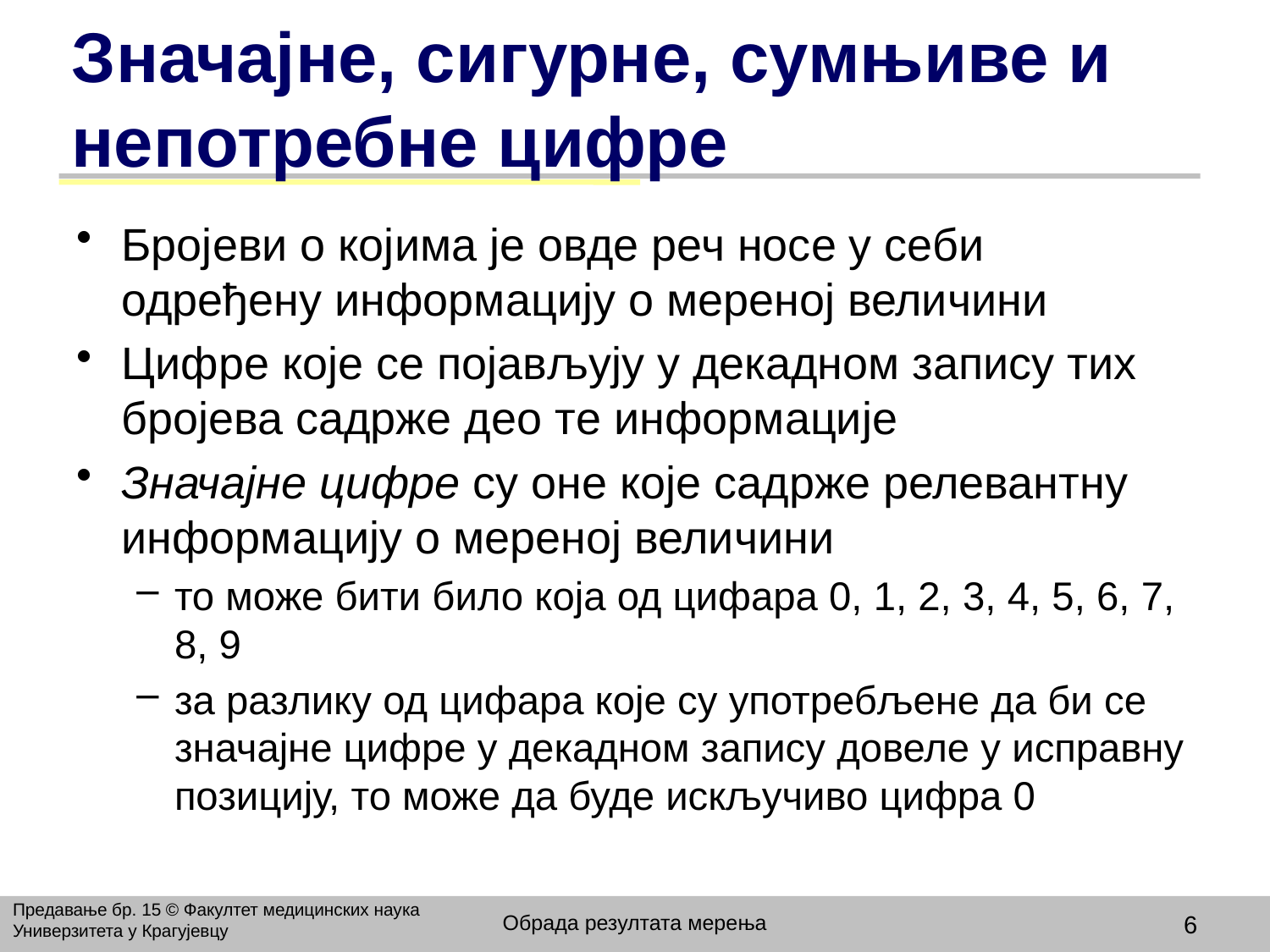

# Значајне, сигурне, сумњиве и непотребне цифре
Бројеви о којима је овде реч носе у себи одређену информацију о мереној величини
Цифре које се појављују у декадном запису тих бројева садрже део те информације
Значајне цифре су оне које садрже релевантну информацију о мереној величини
то може бити било која од цифара 0, 1, 2, 3, 4, 5, 6, 7, 8, 9
за разлику од цифара које су употребљене да би се значајне цифре у декадном запису довеле у исправну позицију, то може да буде искључиво цифра 0

Предавање бр. 15 © Факултет медицинских наука Универзитета у Крагујевцу
Обрада резултата мерења
6